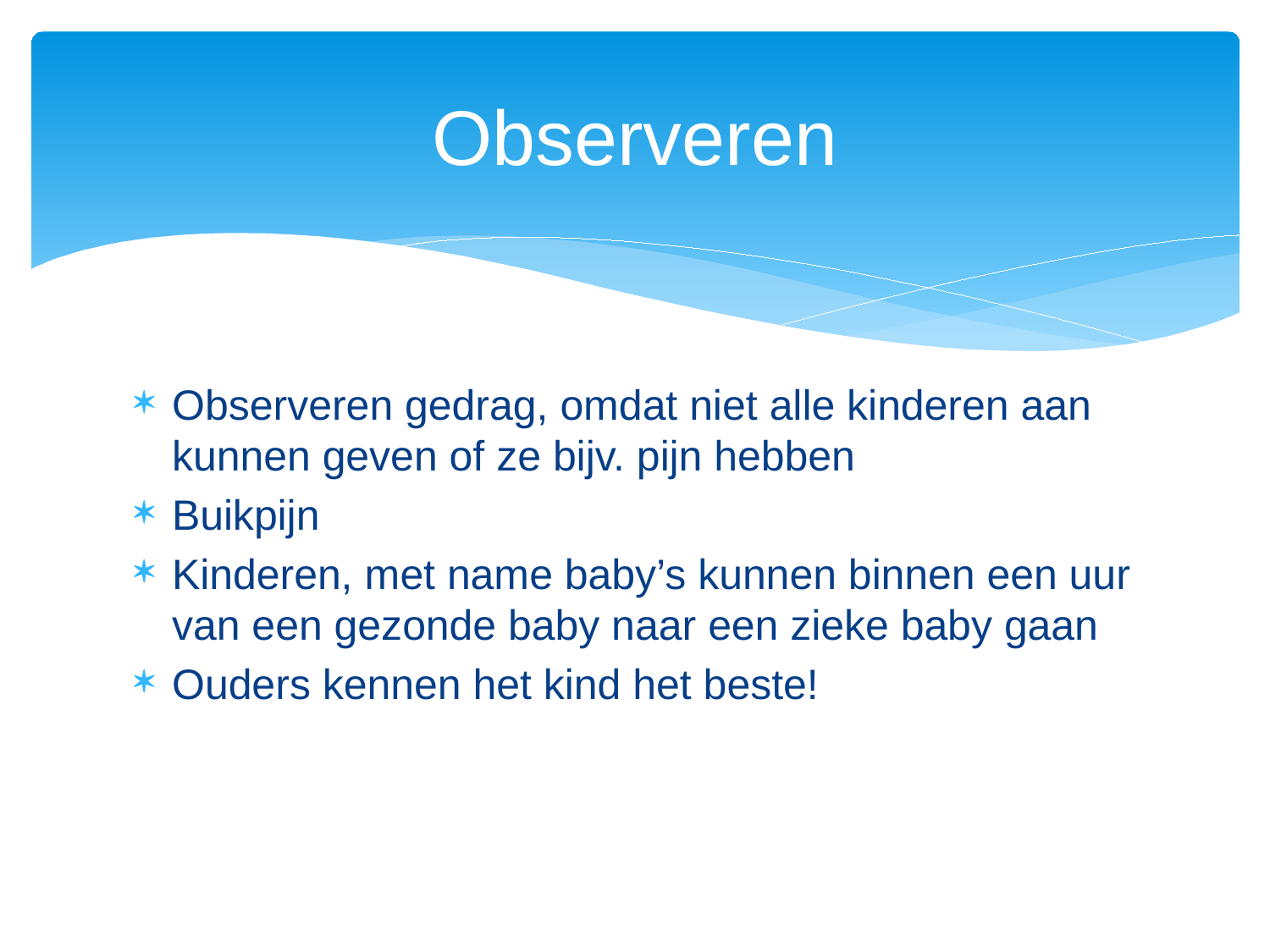

# Observeren
Observeren gedrag, omdat niet alle kinderen aan kunnen geven of ze bijv. pijn hebben
Buikpijn
Kinderen, met name baby’s kunnen binnen een uur van een gezonde baby naar een zieke baby gaan
Ouders kennen het kind het beste!